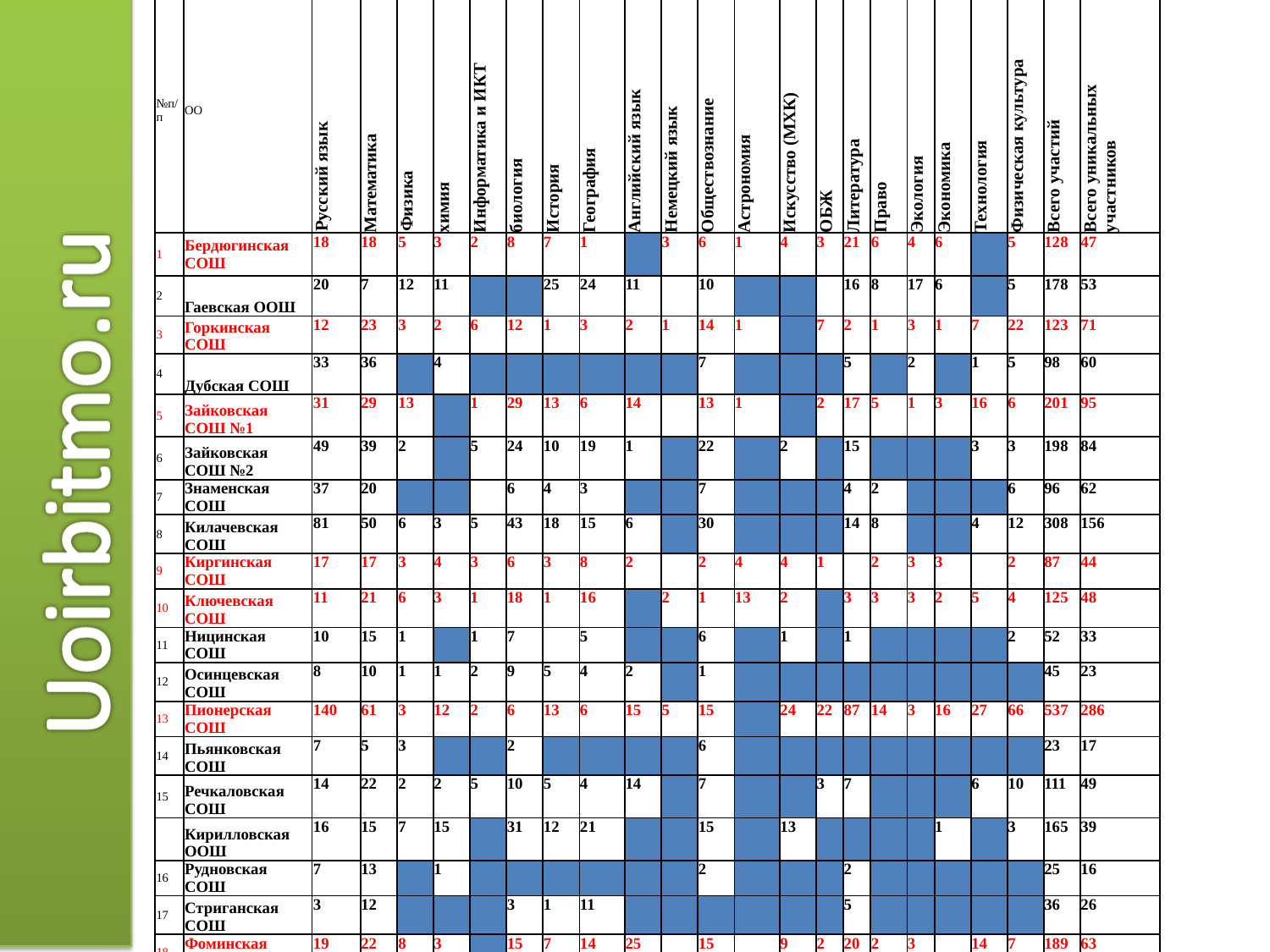

| №п/п | ОО | Русский язык | Математика | Физика | химия | Информатика и ИКТ | биология | История | География | Английский язык | Немецкий язык | Обществознание | Астрономия | Искусство (МХК) | ОБЖ | Литература | Право | Экология | Экономика | Технология | Физическая культура | Всего участий | Всего уникальных участников |
| --- | --- | --- | --- | --- | --- | --- | --- | --- | --- | --- | --- | --- | --- | --- | --- | --- | --- | --- | --- | --- | --- | --- | --- |
| 1 | Бердюгинская СОШ | 18 | 18 | 5 | 3 | 2 | 8 | 7 | 1 |  | 3 | 6 | 1 | 4 | 3 | 21 | 6 | 4 | 6 |  | 5 | 128 | 47 |
| 2 | Гаевская ООШ | 20 | 7 | 12 | 11 |  |  | 25 | 24 | 11 |  | 10 |  |  |  | 16 | 8 | 17 | 6 |  | 5 | 178 | 53 |
| 3 | Горкинская СОШ | 12 | 23 | 3 | 2 | 6 | 12 | 1 | 3 | 2 | 1 | 14 | 1 |  | 7 | 2 | 1 | 3 | 1 | 7 | 22 | 123 | 71 |
| 4 | Дубская СОШ | 33 | 36 |  | 4 |  |  |  |  |  |  | 7 |  |  |  | 5 |  | 2 |  | 1 | 5 | 98 | 60 |
| 5 | Зайковская СОШ №1 | 31 | 29 | 13 |  | 1 | 29 | 13 | 6 | 14 |  | 13 | 1 |  | 2 | 17 | 5 | 1 | 3 | 16 | 6 | 201 | 95 |
| 6 | Зайковская СОШ №2 | 49 | 39 | 2 |  | 5 | 24 | 10 | 19 | 1 |  | 22 |  | 2 |  | 15 |  |  |  | 3 | 3 | 198 | 84 |
| 7 | Знаменская СОШ | 37 | 20 |  |  |  | 6 | 4 | 3 |  |  | 7 |  |  |  | 4 | 2 |  |  |  | 6 | 96 | 62 |
| 8 | Килачевская СОШ | 81 | 50 | 6 | 3 | 5 | 43 | 18 | 15 | 6 |  | 30 |  |  |  | 14 | 8 |  |  | 4 | 12 | 308 | 156 |
| 9 | Киргинская СОШ | 17 | 17 | 3 | 4 | 3 | 6 | 3 | 8 | 2 |  | 2 | 4 | 4 | 1 |  | 2 | 3 | 3 |  | 2 | 87 | 44 |
| 10 | Ключевская СОШ | 11 | 21 | 6 | 3 | 1 | 18 | 1 | 16 |  | 2 | 1 | 13 | 2 |  | 3 | 3 | 3 | 2 | 5 | 4 | 125 | 48 |
| 11 | Ницинская СОШ | 10 | 15 | 1 |  | 1 | 7 |  | 5 |  |  | 6 |  | 1 |  | 1 |  |  |  |  | 2 | 52 | 33 |
| 12 | Осинцевская СОШ | 8 | 10 | 1 | 1 | 2 | 9 | 5 | 4 | 2 |  | 1 |  |  |  |  |  |  |  |  |  | 45 | 23 |
| 13 | Пионерская СОШ | 140 | 61 | 3 | 12 | 2 | 6 | 13 | 6 | 15 | 5 | 15 |  | 24 | 22 | 87 | 14 | 3 | 16 | 27 | 66 | 537 | 286 |
| 14 | Пьянковская СОШ | 7 | 5 | 3 |  |  | 2 |  |  |  |  | 6 |  |  |  |  |  |  |  |  |  | 23 | 17 |
| 15 | Речкаловская СОШ | 14 | 22 | 2 | 2 | 5 | 10 | 5 | 4 | 14 |  | 7 |  |  | 3 | 7 |  |  |  | 6 | 10 | 111 | 49 |
|  | Кирилловская ООШ | 16 | 15 | 7 | 15 |  | 31 | 12 | 21 |  |  | 15 |  | 13 |  |  |  |  | 1 |  | 3 | 165 | 39 |
| 16 | Рудновская СОШ | 7 | 13 |  | 1 |  |  |  |  |  |  | 2 |  |  |  | 2 |  |  |  |  |  | 25 | 16 |
| 17 | Стриганская СОШ | 3 | 12 |  |  |  | 3 | 1 | 11 |  |  |  |  |  |  | 5 |  |  |  |  |  | 36 | 26 |
| 18 | Фоминская ООШ | 19 | 22 | 8 | 3 |  | 15 | 7 | 14 | 25 |  | 15 |  | 9 | 2 | 20 | 2 | 3 |  | 14 | 7 | 189 | 63 |
| 19 | Харловская СОШ | 9 | 23 |  |  |  | 15 | 4 |  |  |  | 26 |  |  |  | 2 | 2 |  |  |  |  | 81 | 46 |
| 20 | Черновская СОШ | 10 | 9 |  |  | 4 |  | 1 |  | 3 |  | 4 |  |  | 1 | 12 |  |  |  | 1 | 6 | 57 | 43 |
| 21 | Чубаровская НШ - ДС | 2 | 1 |  |  |  |  |  |  |  |  |  |  |  |  |  |  |  |  |  |  | 3 | 2 |